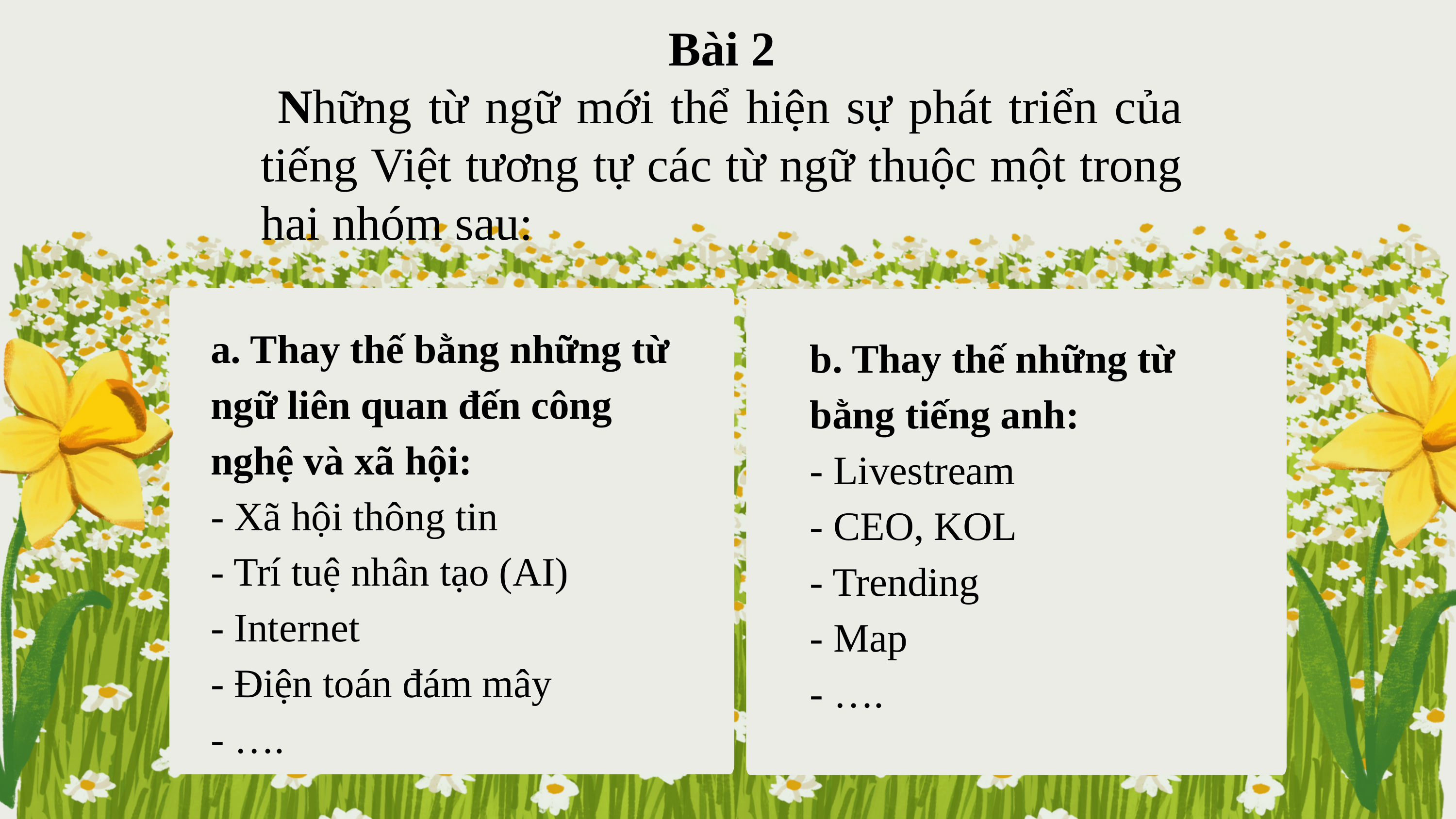

Bài 2
 Những từ ngữ mới thể hiện sự phát triển của tiếng Việt tương tự các từ ngữ thuộc một trong hai nhóm sau:

a. Thay thế bằng những từ ngữ liên quan đến công nghệ và xã hội:
- Xã hội thông tin
- Trí tuệ nhân tạo (AI)
- Internet
- Điện toán đám mây
- ….
b. Thay thế những từ bằng tiếng anh:
- Livestream
- CEO, KOL
- Trending
- Map
- ….